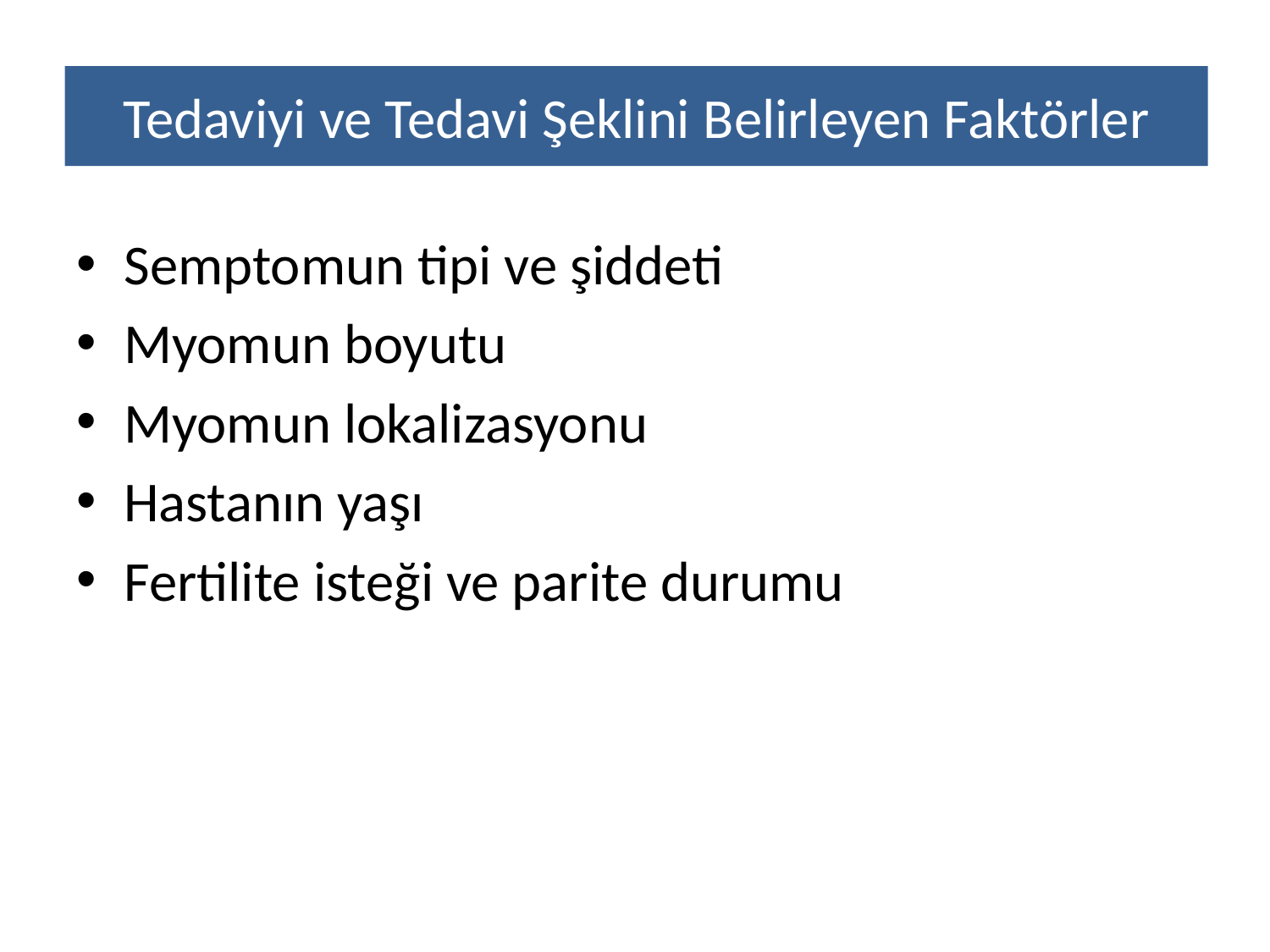

# Tedaviyi ve Tedavi Şeklini Belirleyen Faktörler
Semptomun tipi ve şiddeti
Myomun boyutu
Myomun lokalizasyonu
Hastanın yaşı
Fertilite isteği ve parite durumu